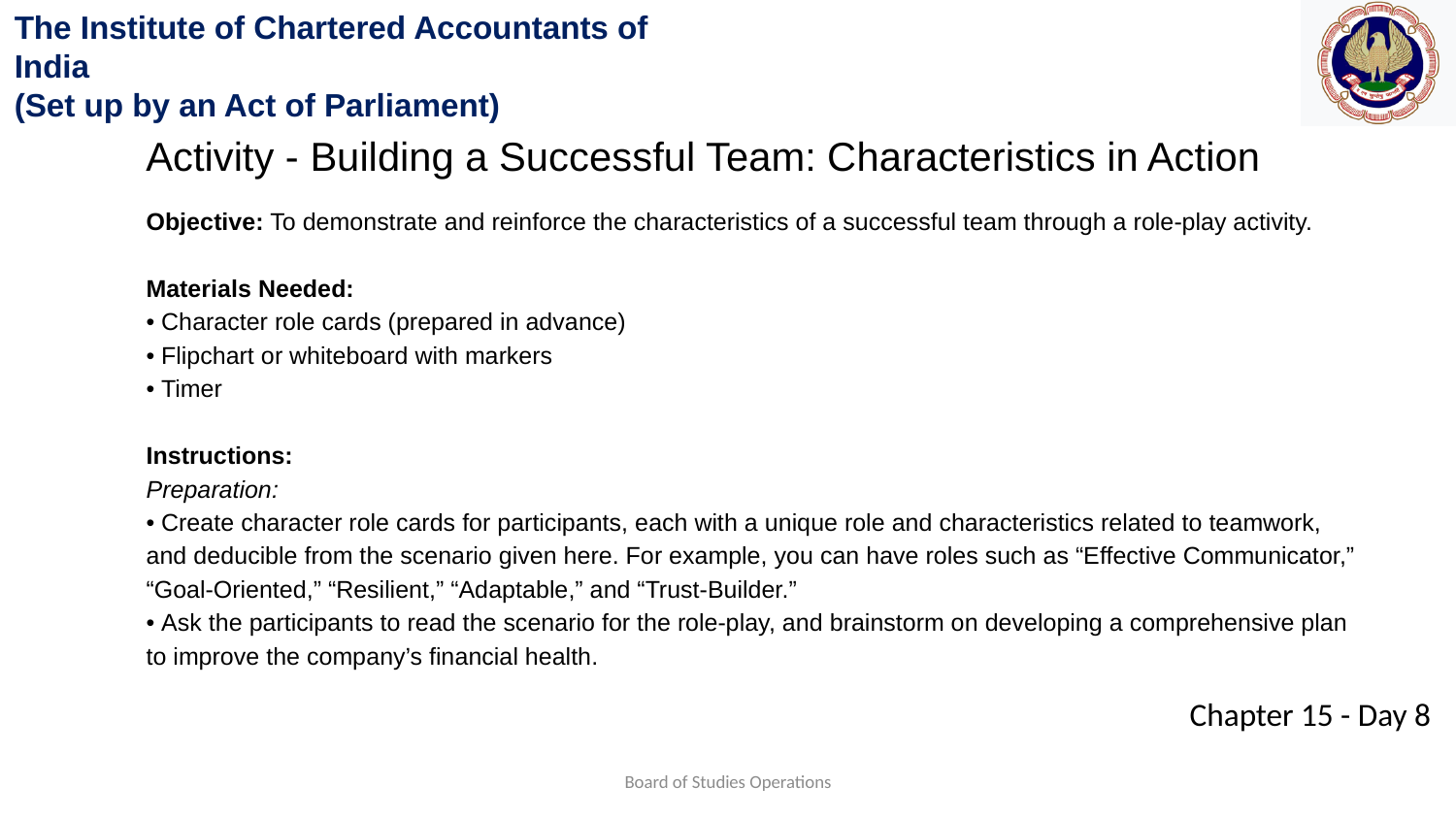

Activity - Building a Successful Team: Characteristics in Action
Objective: To demonstrate and reinforce the characteristics of a successful team through a role-play activity.

Materials Needed:
• Character role cards (prepared in advance)
• Flipchart or whiteboard with markers
• Timer

Instructions:
Preparation:
• Create character role cards for participants, each with a unique role and characteristics related to teamwork, and deducible from the scenario given here. For example, you can have roles such as “Effective Communicator,” “Goal-Oriented,” “Resilient,” “Adaptable,” and “Trust-Builder.”
• Ask the participants to read the scenario for the role-play, and brainstorm on developing a comprehensive plan to improve the company’s financial health.
Board of Studies Operations